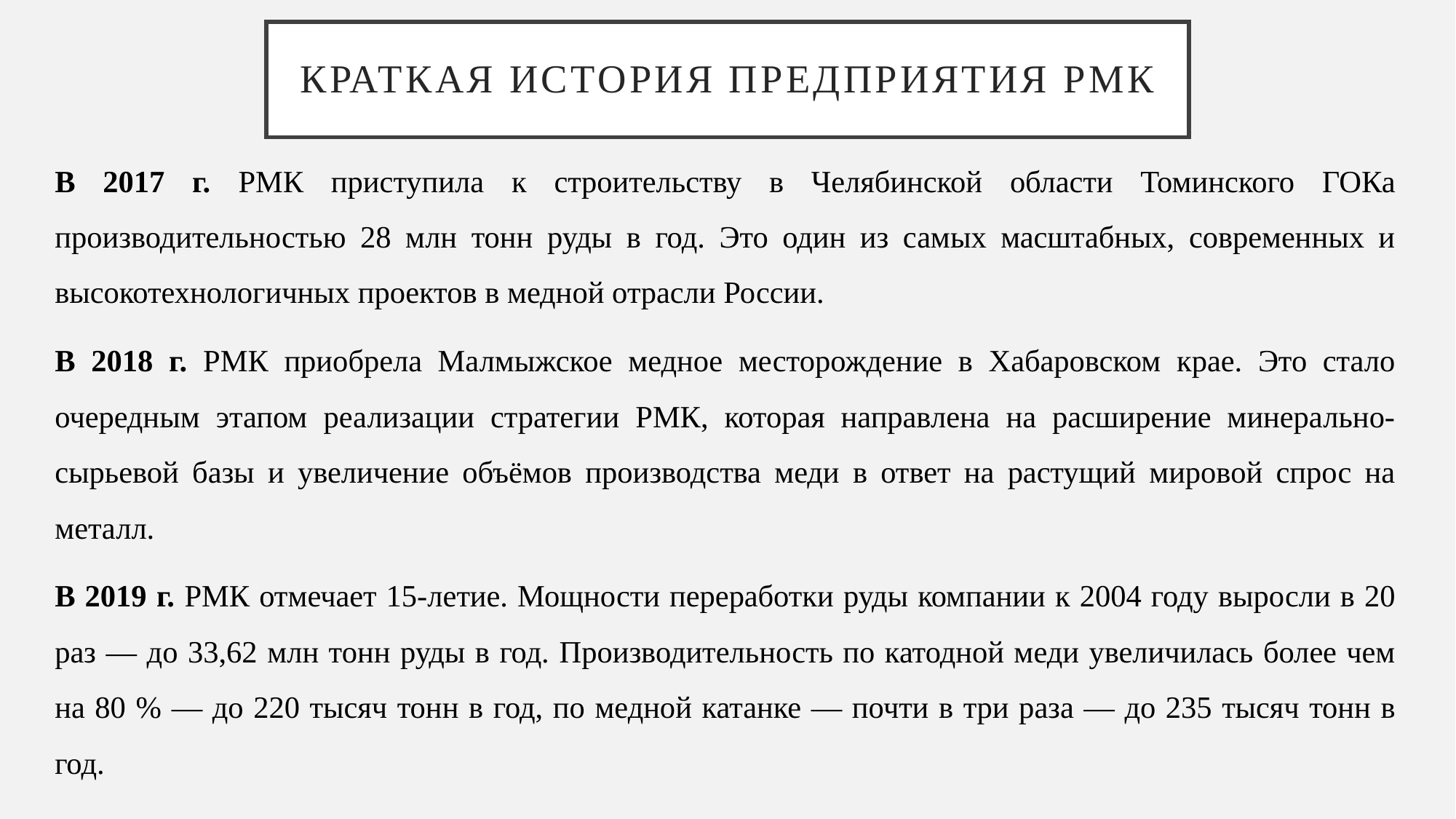

# Краткая история предприятия РМК
В 2017 г. РМК приступила к строительству в Челябинской области Томинского ГОКа производительностью 28 млн тонн руды в год. Это один из самых масштабных, современных и высокотехнологичных проектов в медной отрасли России.
В 2018 г. РМК приобрела Малмыжское медное месторождение в Хабаровском крае. Это стало очередным этапом реализации стратегии РМК, которая направлена на расширение минерально-сырьевой базы и увеличение объёмов производства меди в ответ на растущий мировой спрос на металл.
В 2019 г. РМК отмечает 15-летие. Мощности переработки руды компании к 2004 году выросли в 20 раз — до 33,62 млн тонн руды в год. Производительность по катодной меди увеличилась более чем на 80 % — до 220 тысяч тонн в год, по медной катанке — почти в три раза — до 235 тысяч тонн в год.